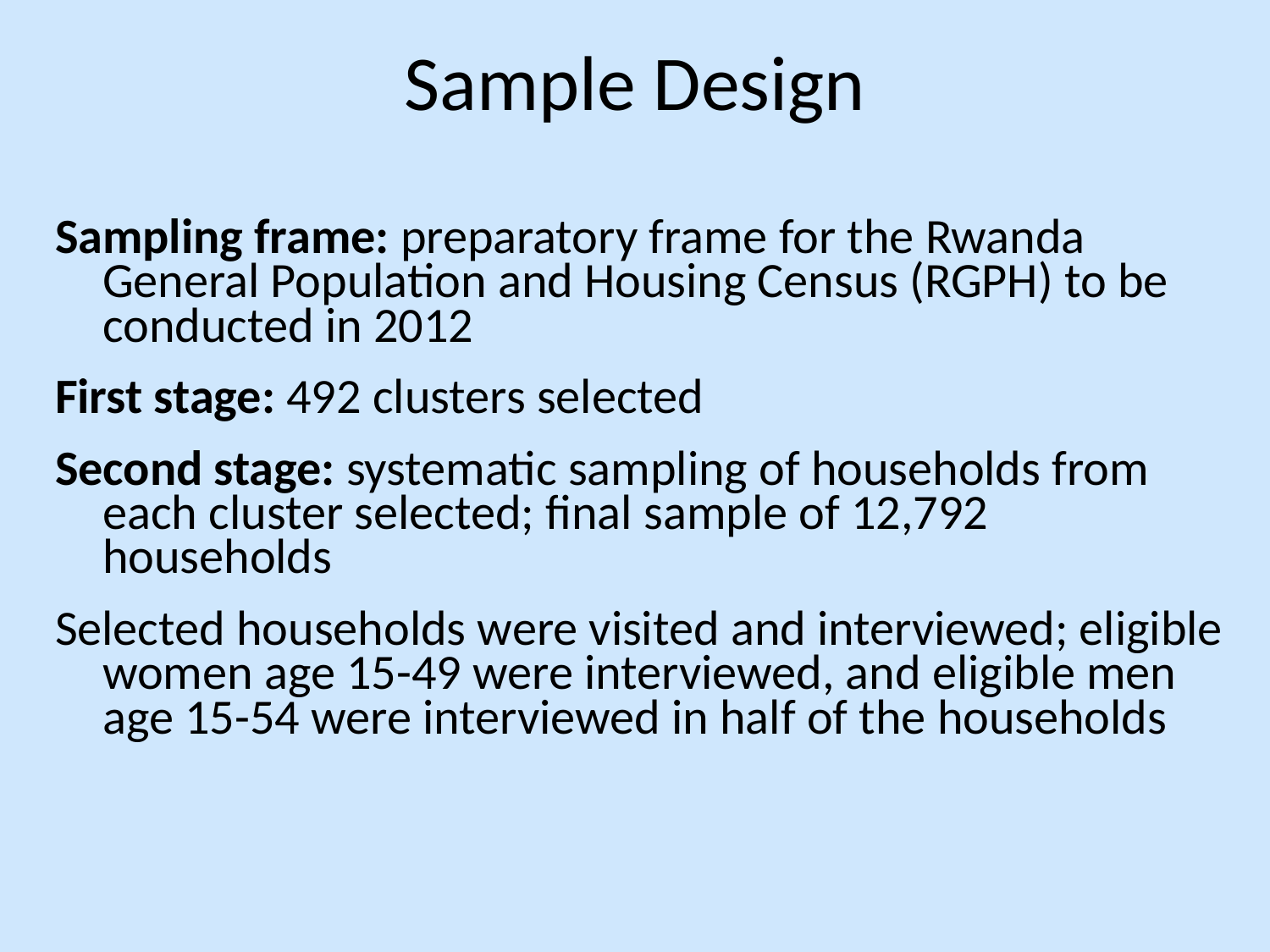

# Sample Design
Sampling frame: preparatory frame for the Rwanda General Population and Housing Census (RGPH) to be conducted in 2012
First stage: 492 clusters selected
Second stage: systematic sampling of households from each cluster selected; final sample of 12,792 households
Selected households were visited and interviewed; eligible women age 15-49 were interviewed, and eligible men age 15-54 were interviewed in half of the households